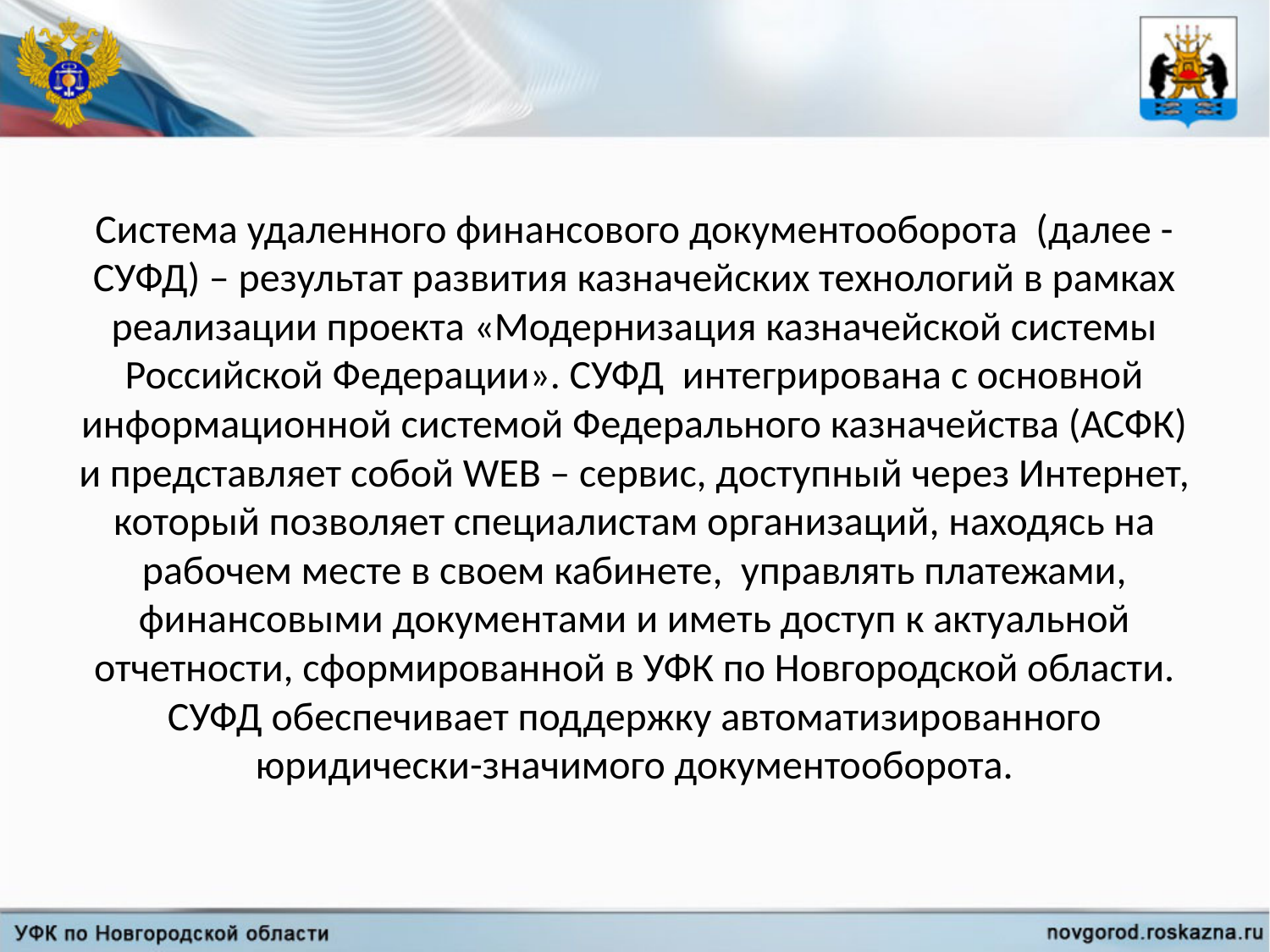

#
Система удаленного финансового документооборота  (далее - СУФД) – результат развития казначейских технологий в рамках реализации проекта «Модернизация казначейской системы Российской Федерации». СУФД  интегрирована с основной информационной системой Федерального казначейства (АСФК) и представляет собой WEB – сервис, доступный через Интернет, который позволяет специалистам организаций, находясь на рабочем месте в своем кабинете,  управлять платежами, финансовыми документами и иметь доступ к актуальной отчетности, сформированной в УФК по Новгородской области. СУФД обеспечивает поддержку автоматизированного юридически-значимого документооборота.